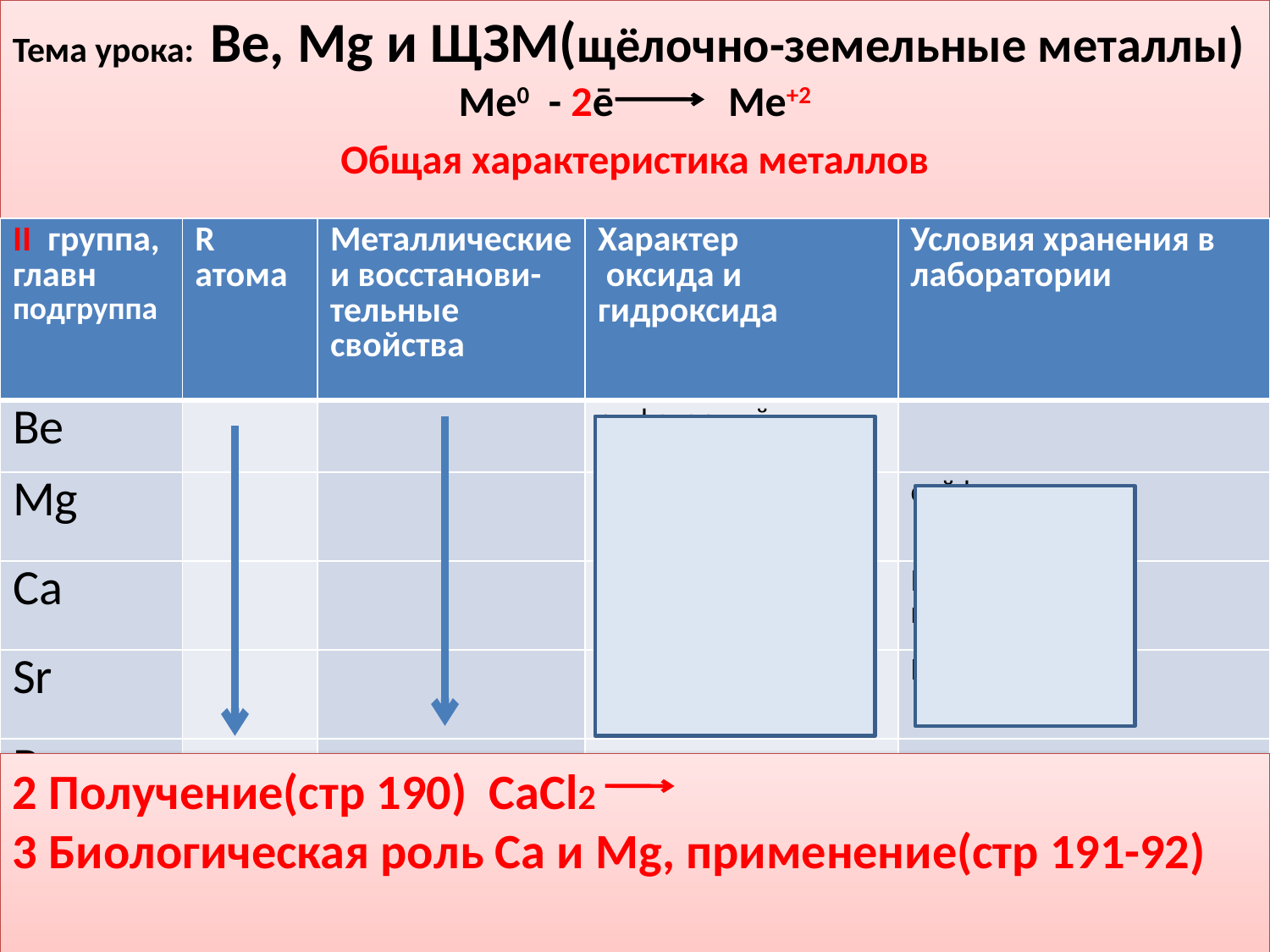

Тема урока:  Ве, Mg и ЩЗМ(щёлочно-земельные металлы)
Ме0  - 2ē            Ме+2
Общая характеристика металлов

| II группа, главн подгруппа | R атома | Металлические и восстанови- тельные свойства | Характер оксида и гидроксида | Условия хранения в лаборатории |
| --- | --- | --- | --- | --- |
| Ве |  |  | амфотерный |  |
| Мg |  |  | Основный, н/растворим | сейф |
| Cа |  |  | Основный,малорастворим | Под слоем керосина/сейф |
| Sr |  |  | Основный растворим | Нет в школе |
| Ba |  |  |  |  |

2 Получение(стр 190)  СаСl2
3 Биологическая роль Са и Мg, применение(стр 191-92)